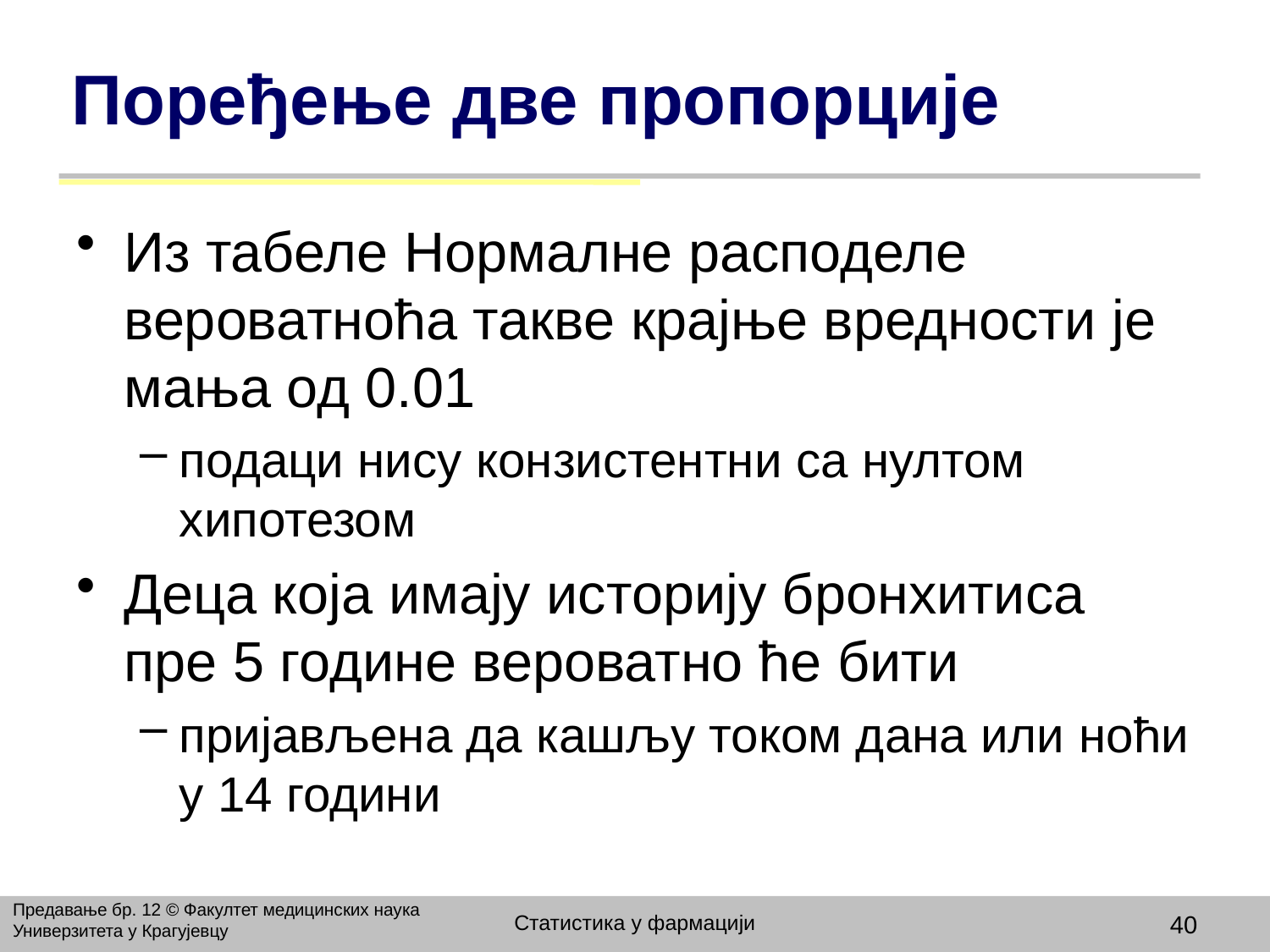

# Поређење две пропорције
Из табеле Нормалне расподеле вероватноћа такве крајње вредности је мања од 0.01
подаци нису конзистентни са нултом хипотезом
Деца која имају историју бронхитиса пре 5 године вероватно ће бити
пријављена да кашљу током дана или ноћи у 14 години
Предавање бр. 12 © Факултет медицинских наука Универзитета у Крагујевцу
Статистика у фармацији
40